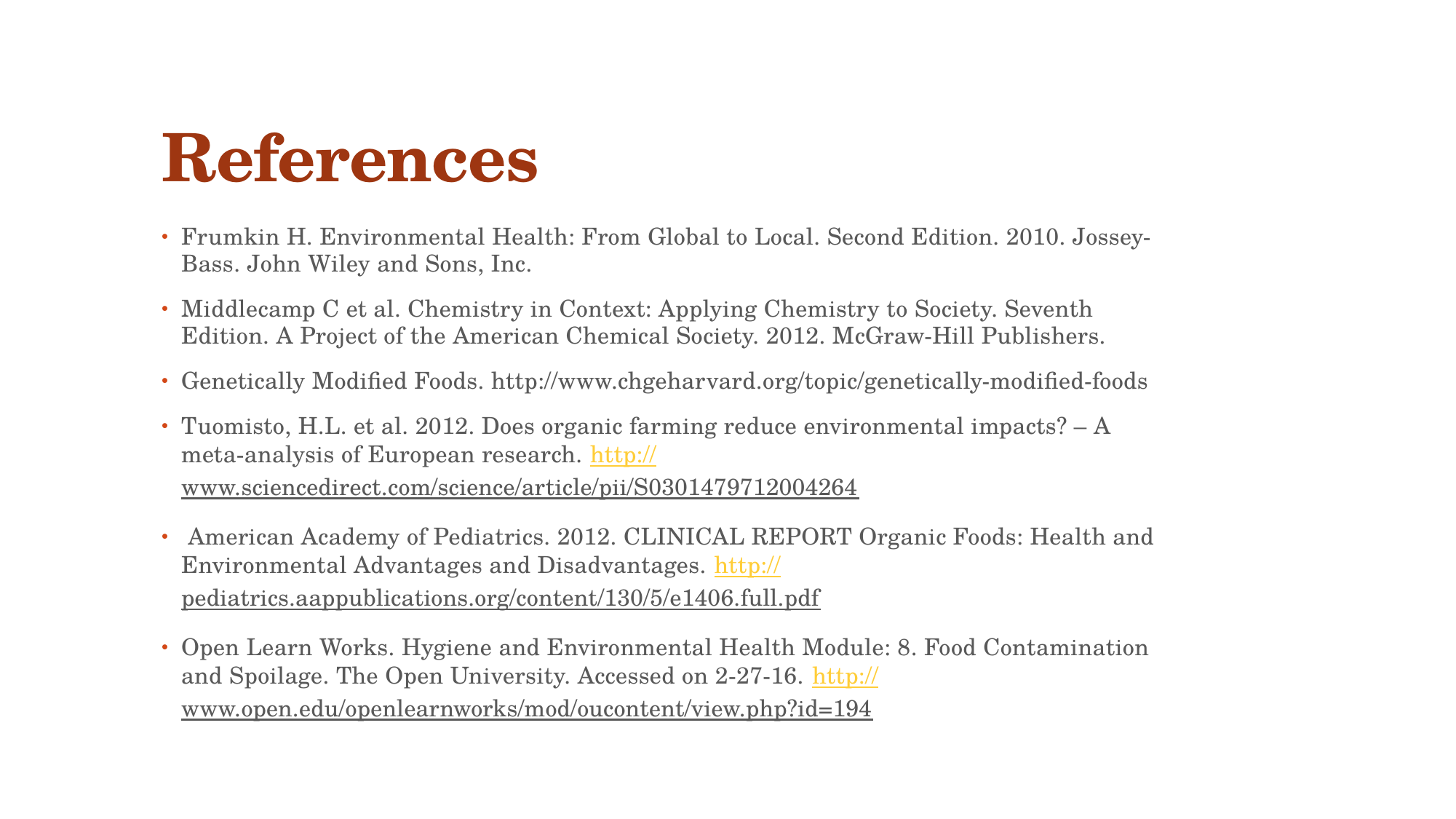

# References
Frumkin H. Environmental Health: From Global to Local. Second Edition. 2010. Jossey-Bass. John Wiley and Sons, Inc.
Middlecamp C et al. Chemistry in Context: Applying Chemistry to Society. Seventh Edition. A Project of the American Chemical Society. 2012. McGraw-Hill Publishers.
Genetically Modified Foods. http://www.chgeharvard.org/topic/genetically-modified-foods
Tuomisto, H.L. et al. 2012. Does organic farming reduce environmental impacts? – A meta-analysis of European research. http://www.sciencedirect.com/science/article/pii/S0301479712004264
 American Academy of Pediatrics. 2012. CLINICAL REPORT Organic Foods: Health and Environmental Advantages and Disadvantages. http://pediatrics.aappublications.org/content/130/5/e1406.full.pdf
Open Learn Works. Hygiene and Environmental Health Module: 8. Food Contamination and Spoilage. The Open University. Accessed on 2-27-16. http://www.open.edu/openlearnworks/mod/oucontent/view.php?id=194

Dr. IEcheverry - CHS371 _ 2nd3637